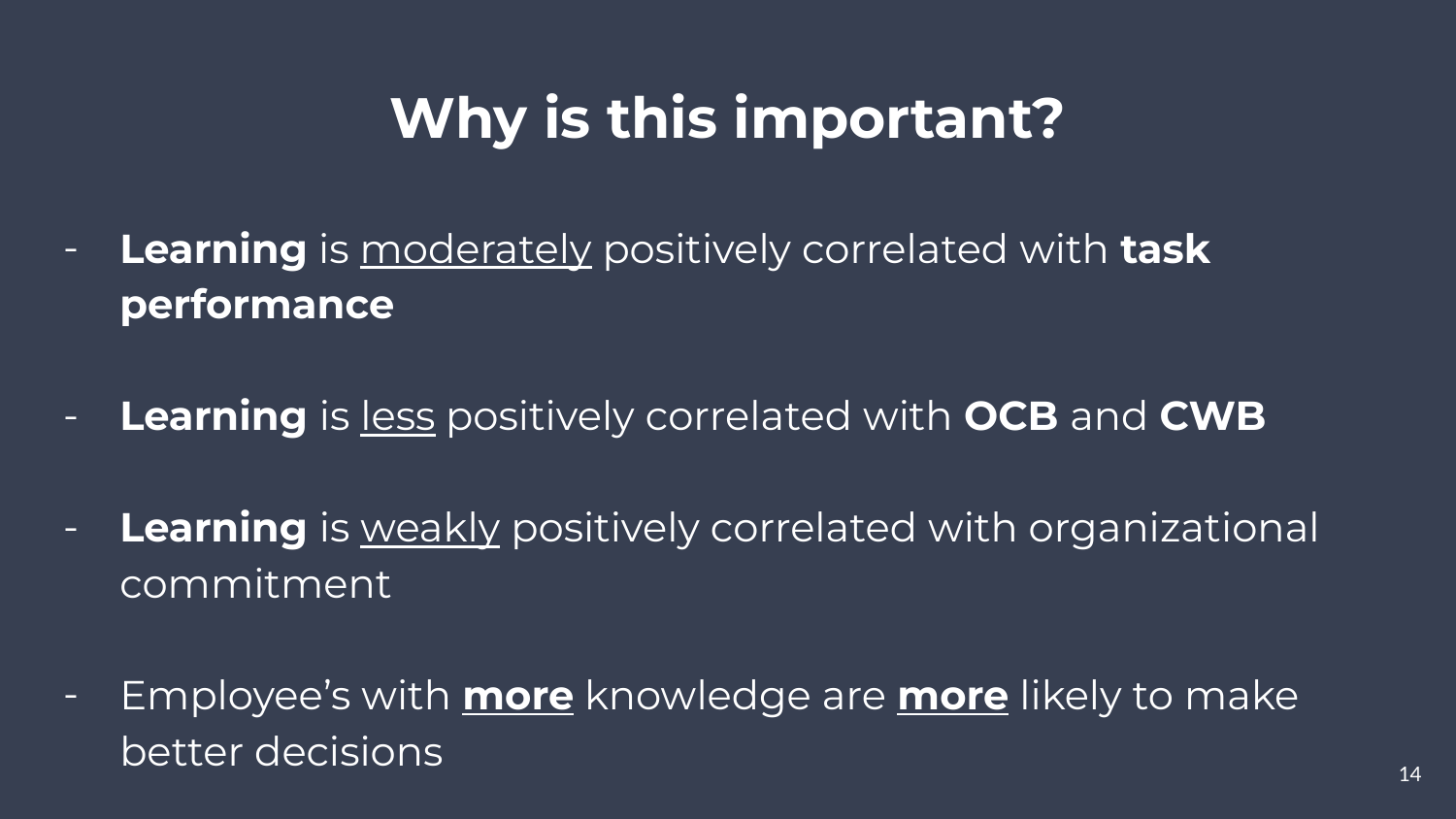

Why is this important?
Learning is moderately positively correlated with task performance

Learning is less positively correlated with OCB and CWB

Learning is weakly positively correlated with organizational commitment

Employee’s with more knowledge are more likely to make better decisions
Programmed Decisions
Intuition
Nonprogrammed decisions
14